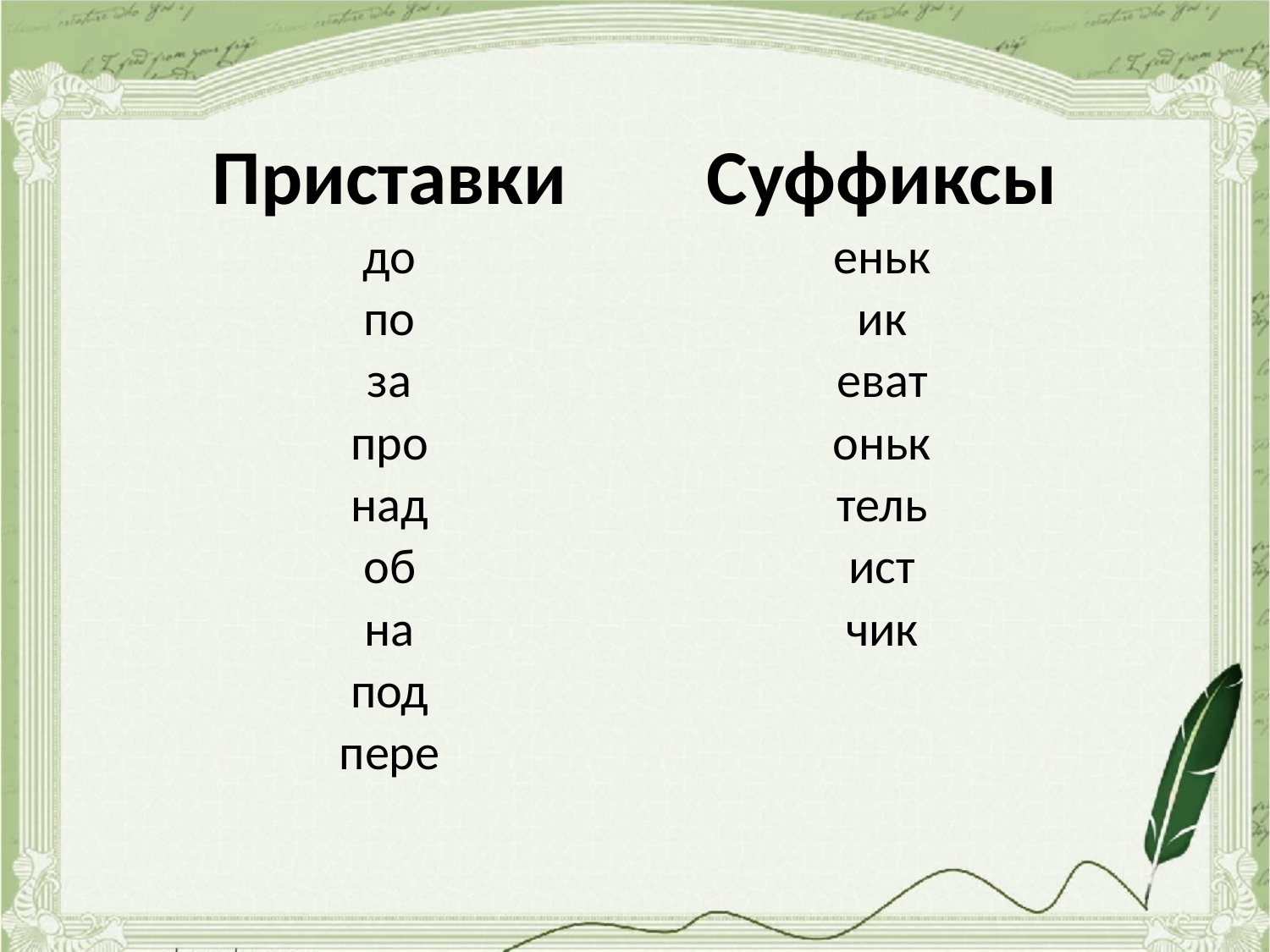

| Приставки | Суффиксы |
| --- | --- |
| до | еньк |
| по | ик |
| за | еват |
| про | оньк |
| над | тель |
| об | ист |
| на | чик |
| под |  |
| пере |  |